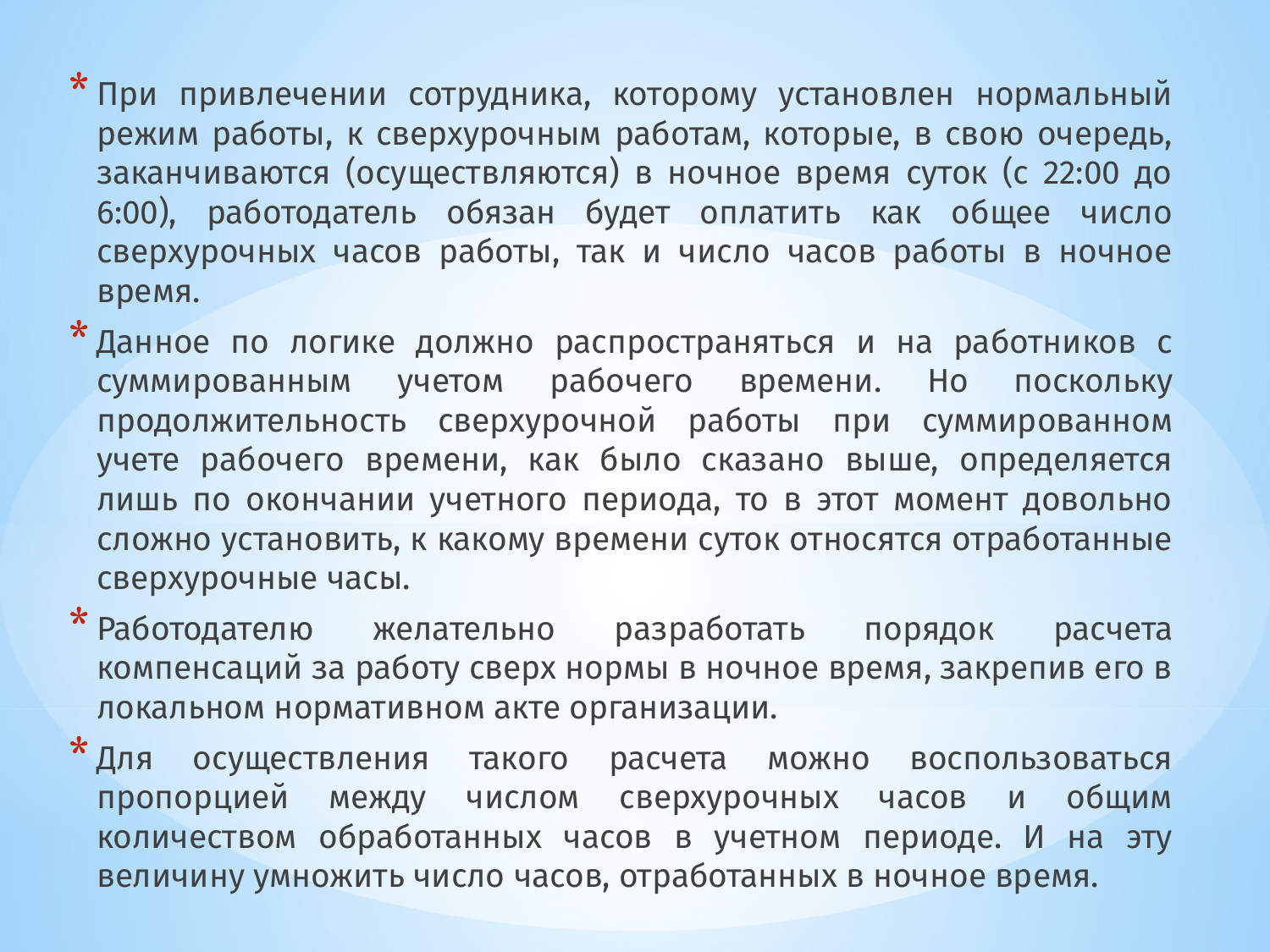

При привлечении сотрудника, которому установлен нормальный режим работы, к сверхурочным работам, которые, в свою очередь, заканчиваются (осуществляются) в ночное время суток (с 22:00 до 6:00), работодатель обязан будет оплатить как общее число сверхурочных часов работы, так и число часов работы в ночное время.
Данное по логике должно распространяться и на работников с суммированным учетом рабочего времени. Но поскольку продолжительность сверхурочной работы при суммированном учете рабочего времени, как было сказано выше, определяется лишь по окончании учетного периода, то в этот момент довольно сложно установить, к какому времени суток относятся отработанные сверхурочные часы.
Работодателю желательно разработать порядок расчета компенсаций за работу сверх нормы в ночное время, закрепив его в локальном нормативном акте организации.
Для осуществления такого расчета можно воспользоваться пропорцией между числом сверхурочных часов и общим количеством обработанных часов в учетном периоде. И на эту величину умножить число часов, отработанных в ночное время.